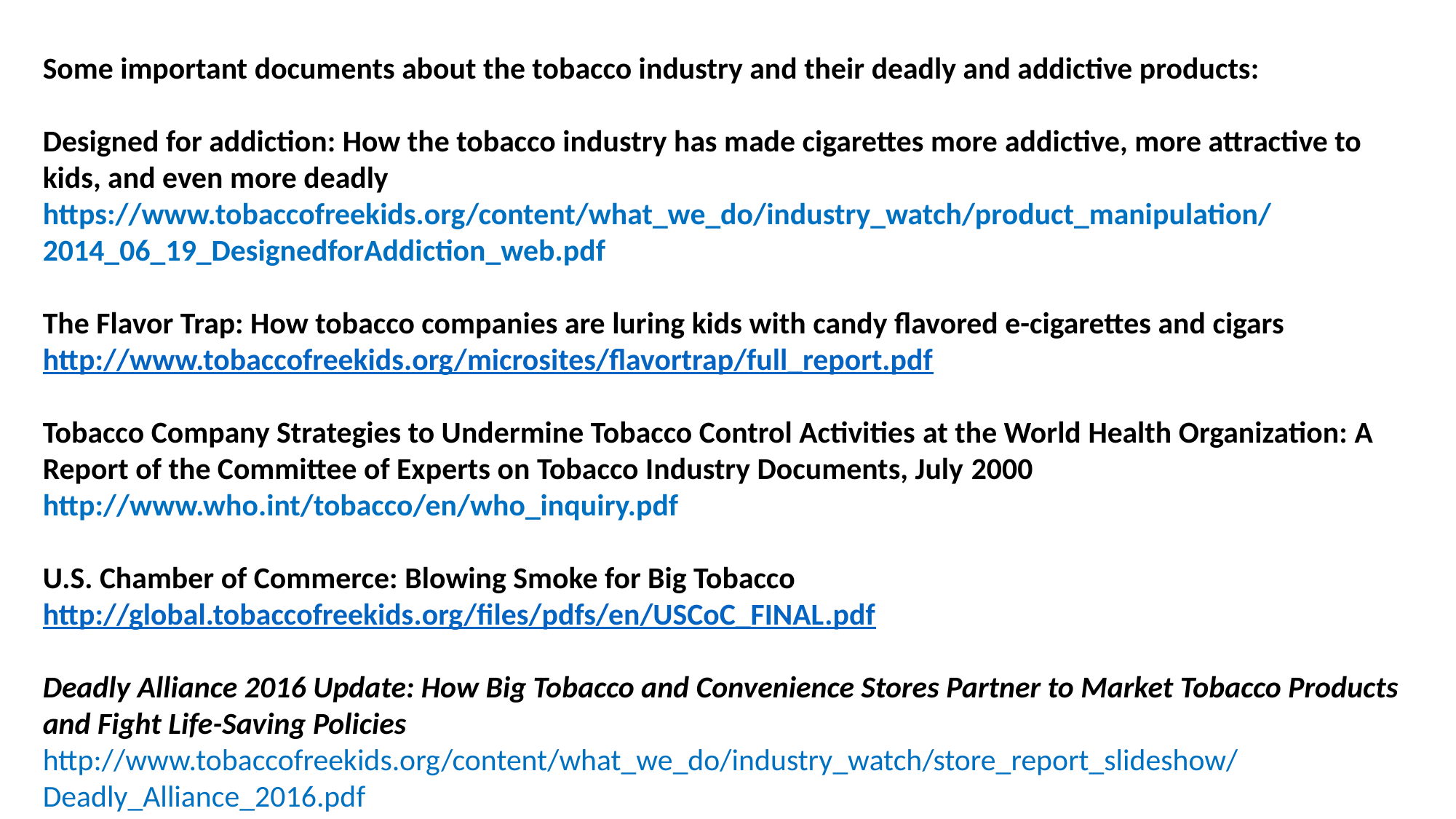

Some important documents about the tobacco industry and their deadly and addictive products:

Designed for addiction: How the tobacco industry has made cigarettes more addictive, more attractive to kids, and even more deadly
https://www.tobaccofreekids.org/content/what_we_do/industry_watch/product_manipulation/2014_06_19_DesignedforAddiction_web.pdf

The Flavor Trap: How tobacco companies are luring kids with candy flavored e-cigarettes and cigars
http://www.tobaccofreekids.org/microsites/flavortrap/full_report.pdf

Tobacco Company Strategies to Undermine Tobacco Control Activities at the World Health Organization: A Report of the Committee of Experts on Tobacco Industry Documents, July 2000
http://www.who.int/tobacco/en/who_inquiry.pdf

U.S. Chamber of Commerce: Blowing Smoke for Big Tobacco
http://global.tobaccofreekids.org/files/pdfs/en/USCoC_FINAL.pdf

Deadly Alliance 2016 Update: How Big Tobacco and Convenience Stores Partner to Market Tobacco Products
and Fight Life-Saving Policies
http://www.tobaccofreekids.org/content/what_we_do/industry_watch/store_report_slideshow/Deadly_Alliance_2016.pdf